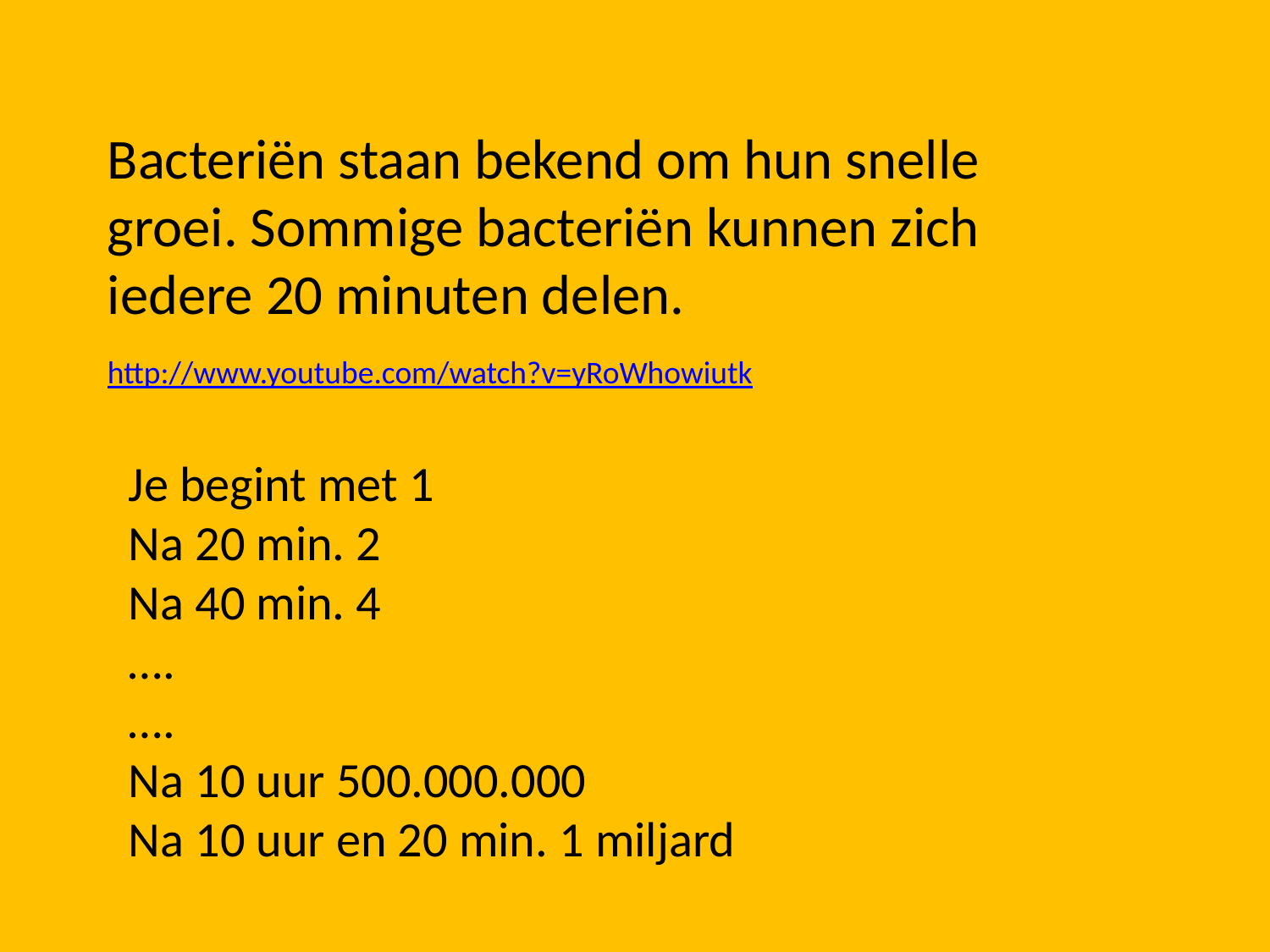

Bacteriën staan bekend om hun snelle groei. Sommige bacteriën kunnen zich iedere 20 minuten delen.
http://www.youtube.com/watch?v=yRoWhowiutk
Je begint met 1
Na 20 min. 2
Na 40 min. 4
….
….
Na 10 uur 500.000.000
Na 10 uur en 20 min. 1 miljard